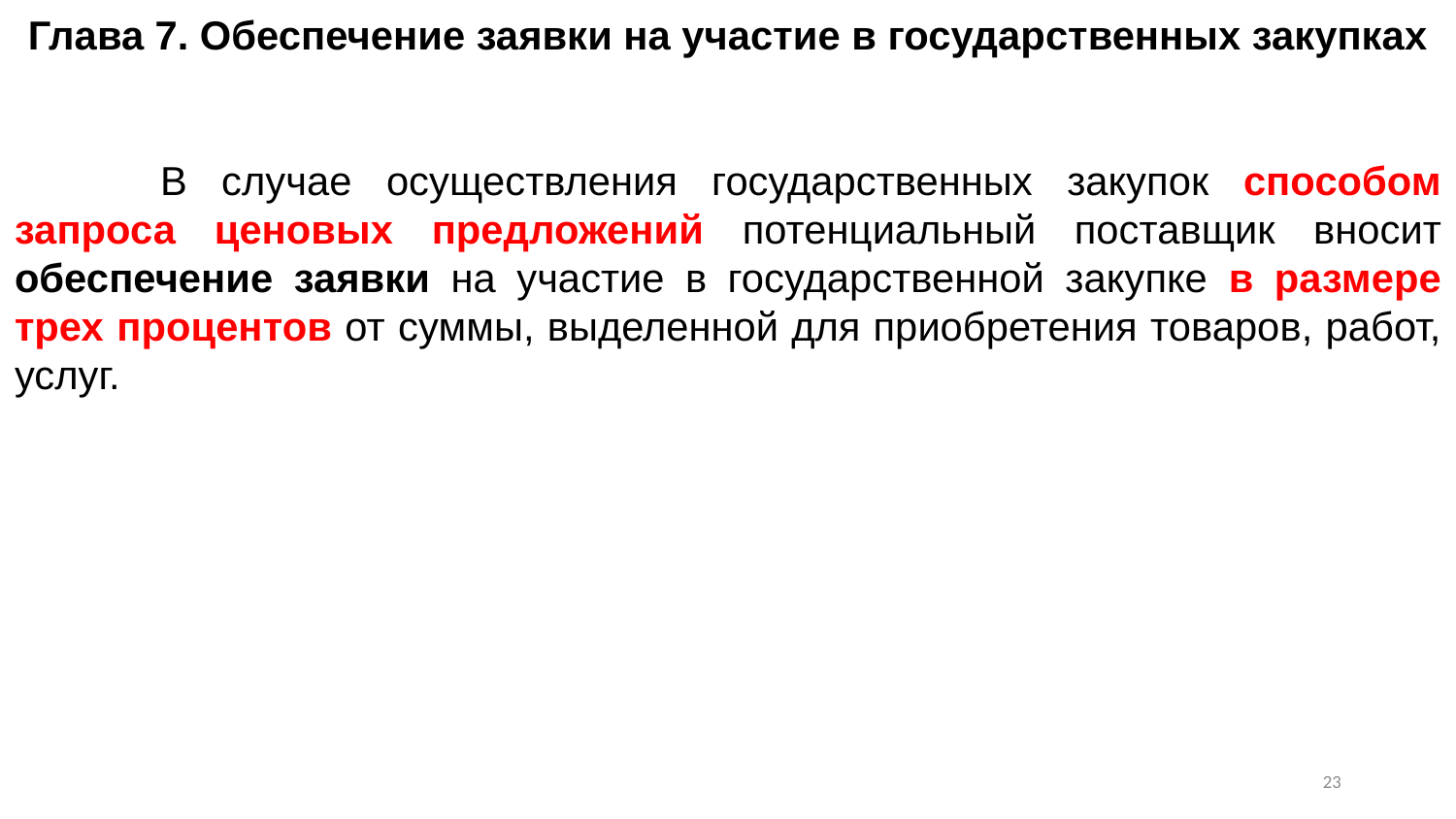

Глава 7. Обеспечение заявки на участие в государственных закупках

	В случае осуществления государственных закупок способом запроса ценовых предложений потенциальный поставщик вносит обеспечение заявки на участие в государственной закупке в размере трех процентов от суммы, выделенной для приобретения товаров, работ, услуг.

23